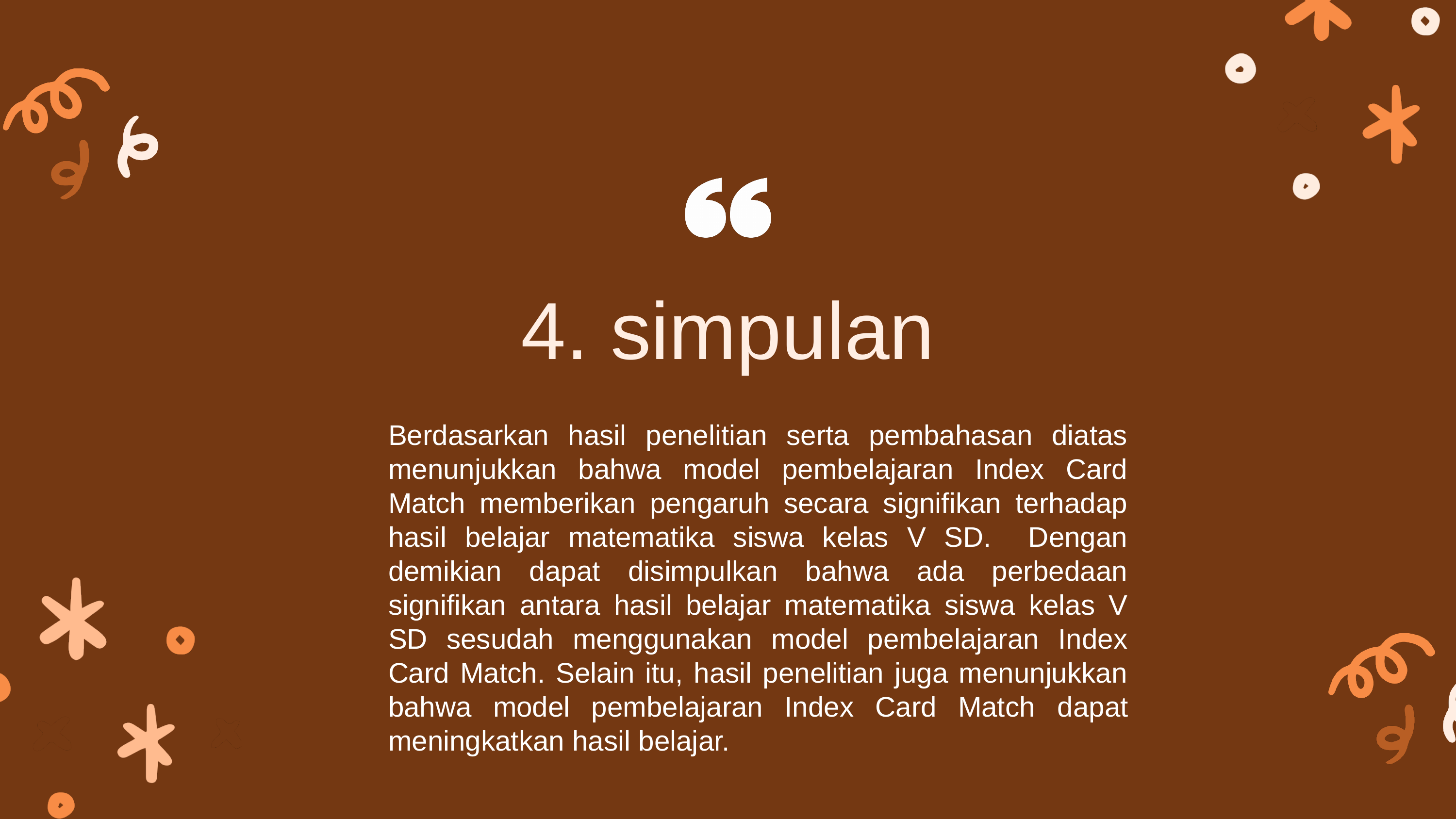

4. simpulan
Berdasarkan hasil penelitian serta pembahasan diatas menunjukkan bahwa model pembelajaran Index Card Match memberikan pengaruh secara signifikan terhadap hasil belajar matematika siswa kelas V SD.  Dengan demikian dapat disimpulkan bahwa ada perbedaan signifikan antara hasil belajar matematika siswa kelas V SD sesudah menggunakan model pembelajaran Index Card Match. Selain itu, hasil penelitian juga menunjukkan bahwa model pembelajaran Index Card Match dapat meningkatkan hasil belajar.